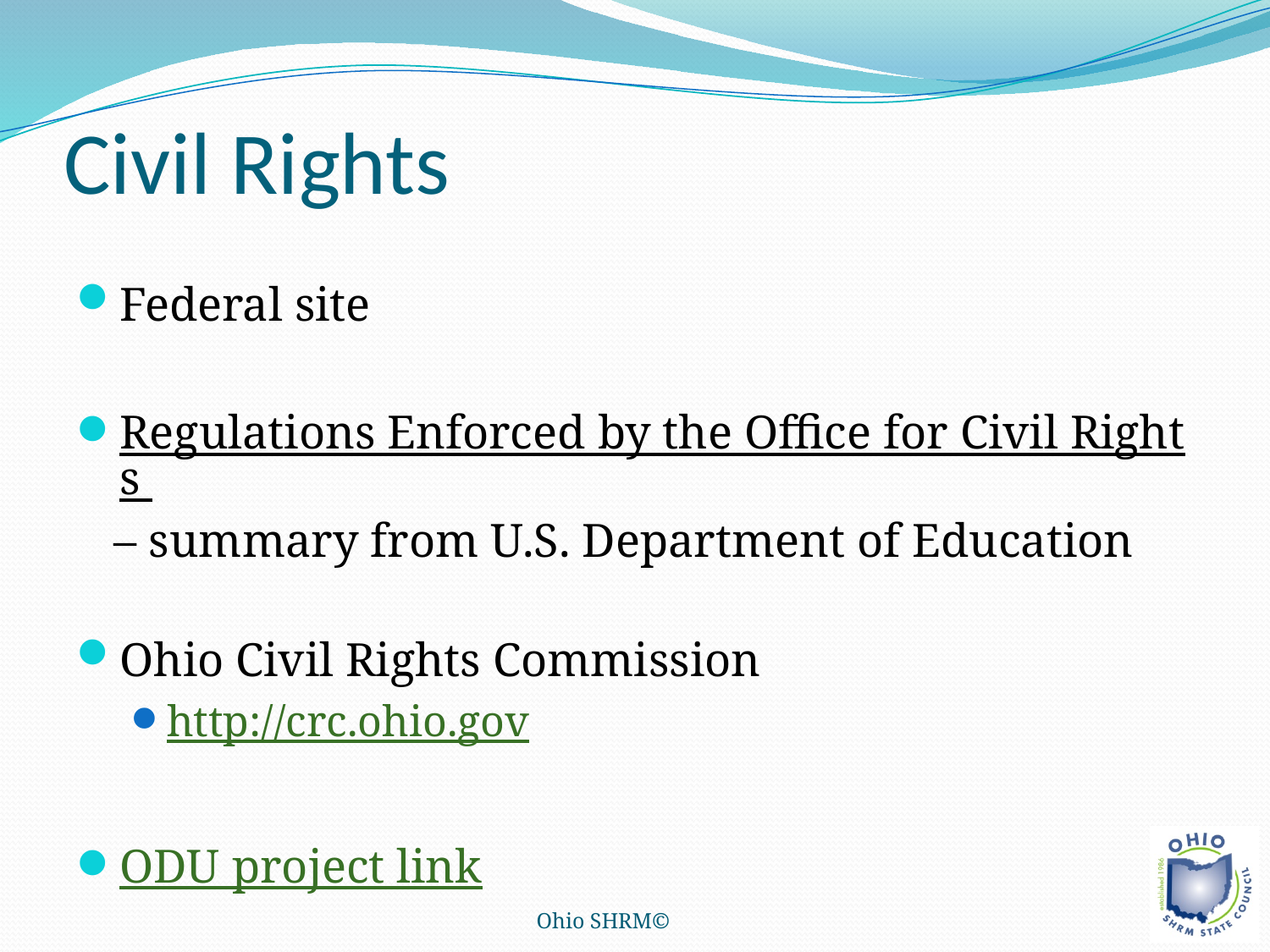

# Civil Rights
Federal site

Regulations Enforced by the Office for Civil Rights – summary from U.S. Department of Education
Ohio Civil Rights Commission
http://crc.ohio.gov

ODU project link

Ohio SHRM©